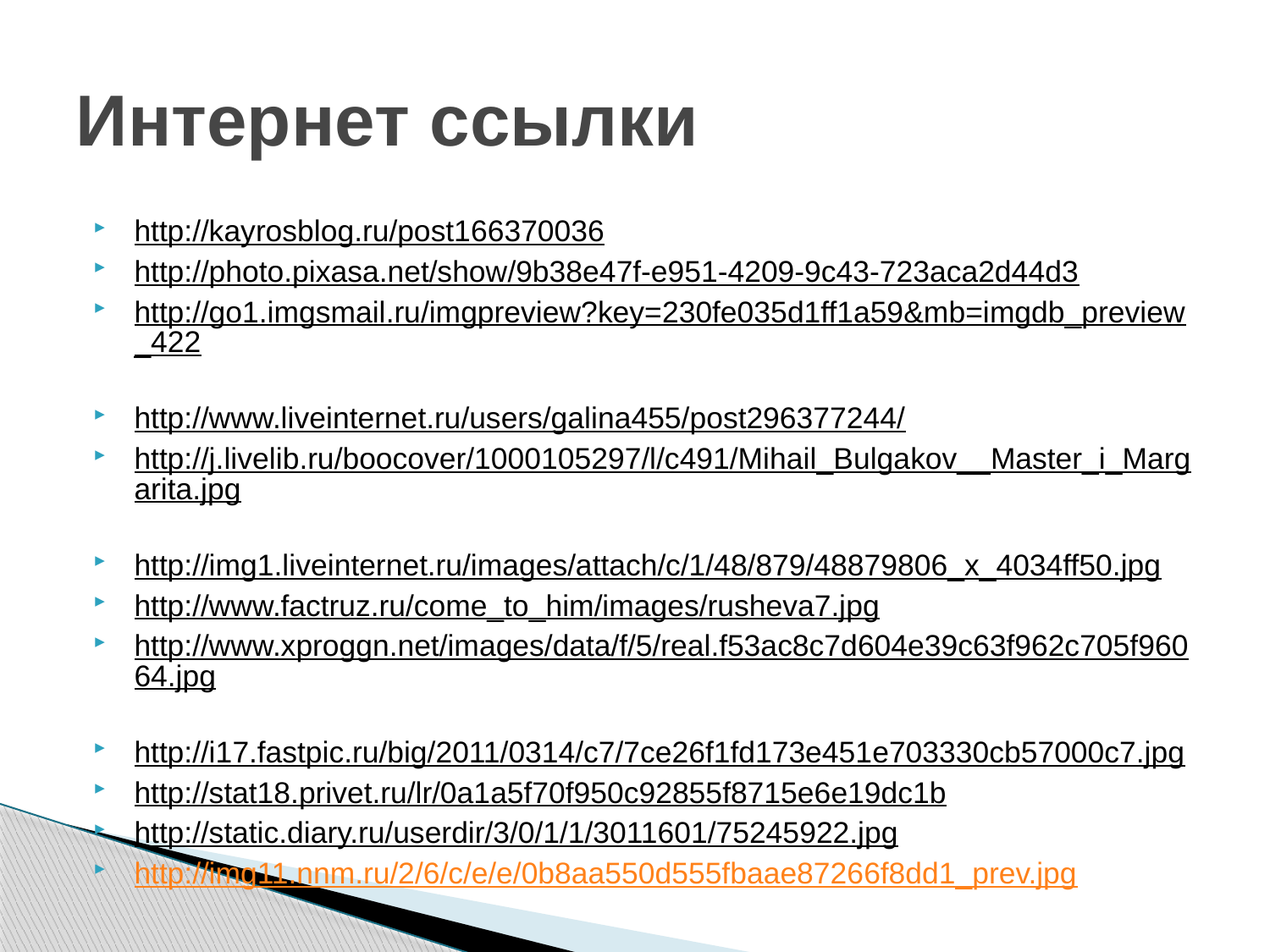

# Интернет ссылки
http://kayrosblog.ru/post166370036
http://photo.pixasa.net/show/9b38e47f-e951-4209-9c43-723aca2d44d3
http://go1.imgsmail.ru/imgpreview?key=230fe035d1ff1a59&mb=imgdb_preview_422
http://www.liveinternet.ru/users/galina455/post296377244/
http://j.livelib.ru/boocover/1000105297/l/c491/Mihail_Bulgakov__Master_i_Margarita.jpg
http://img1.liveinternet.ru/images/attach/c/1/48/879/48879806_x_4034ff50.jpg
http://www.factruz.ru/come_to_him/images/rusheva7.jpg
http://www.xproggn.net/images/data/f/5/real.f53ac8c7d604e39c63f962c705f96064.jpg
http://i17.fastpic.ru/big/2011/0314/c7/7ce26f1fd173e451e703330cb57000c7.jpg
http://stat18.privet.ru/lr/0a1a5f70f950c92855f8715e6e19dc1b
http://static.diary.ru/userdir/3/0/1/1/3011601/75245922.jpg
http://img11.nnm.ru/2/6/c/e/e/0b8aa550d555fbaae87266f8dd1_prev.jpg